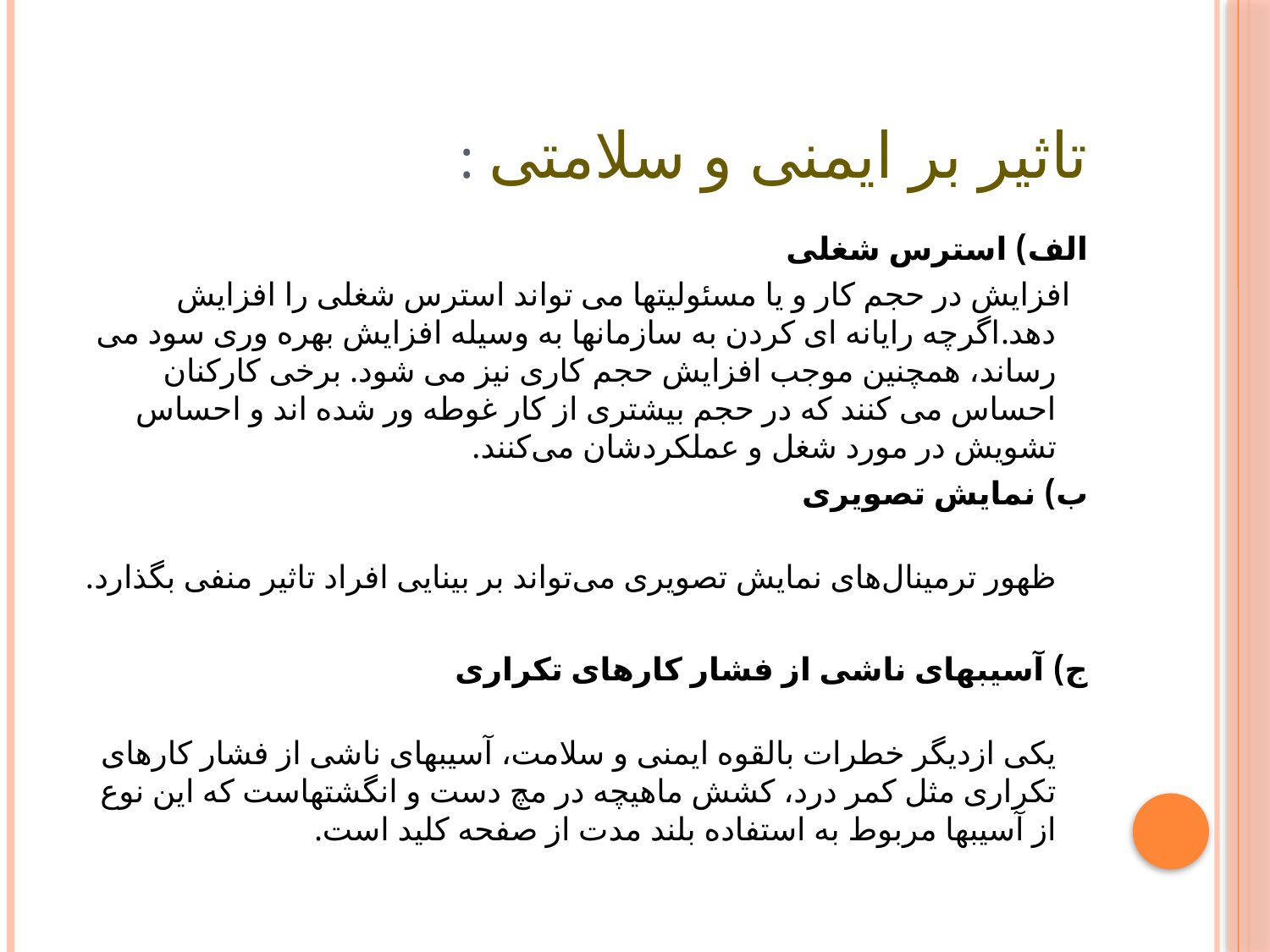

# تاثیر بر ایمنی و سلامتی :
الف) استرس شغلی
  افزایش در حجم کار و یا مسئولیتها می تواند استرس شغلی را افزایش دهد.اگرچه رایانه ای کردن به سازمانها به وسیله افزایش بهره وری سود می رساند، همچنین موجب افزایش حجم کاری نیز می شود. برخی کارکنان احساس می کنند که در حجم بیشتری از کار غوطه ور شده اند و احساس تشویش در مورد شغل و عملکردشان می‌کنند.
ب) نمایش تصویری
ظهور ترمینال‌های نمایش تصویری می‌تواند بر بینایی افراد تاثیر منفی بگذارد.

ج) آسیبهای ناشی از فشار کارهای تکراری
یکی ازدیگر خطرات بالقوه ایمنی و سلامت، آسیبهای ناشی از فشار کارهای تکراری مثل کمر درد، کشش ماهیچه در مچ دست و انگشتهاست که این نوع از آسیبها مربوط به استفاده بلند مدت از صفحه کلید است.